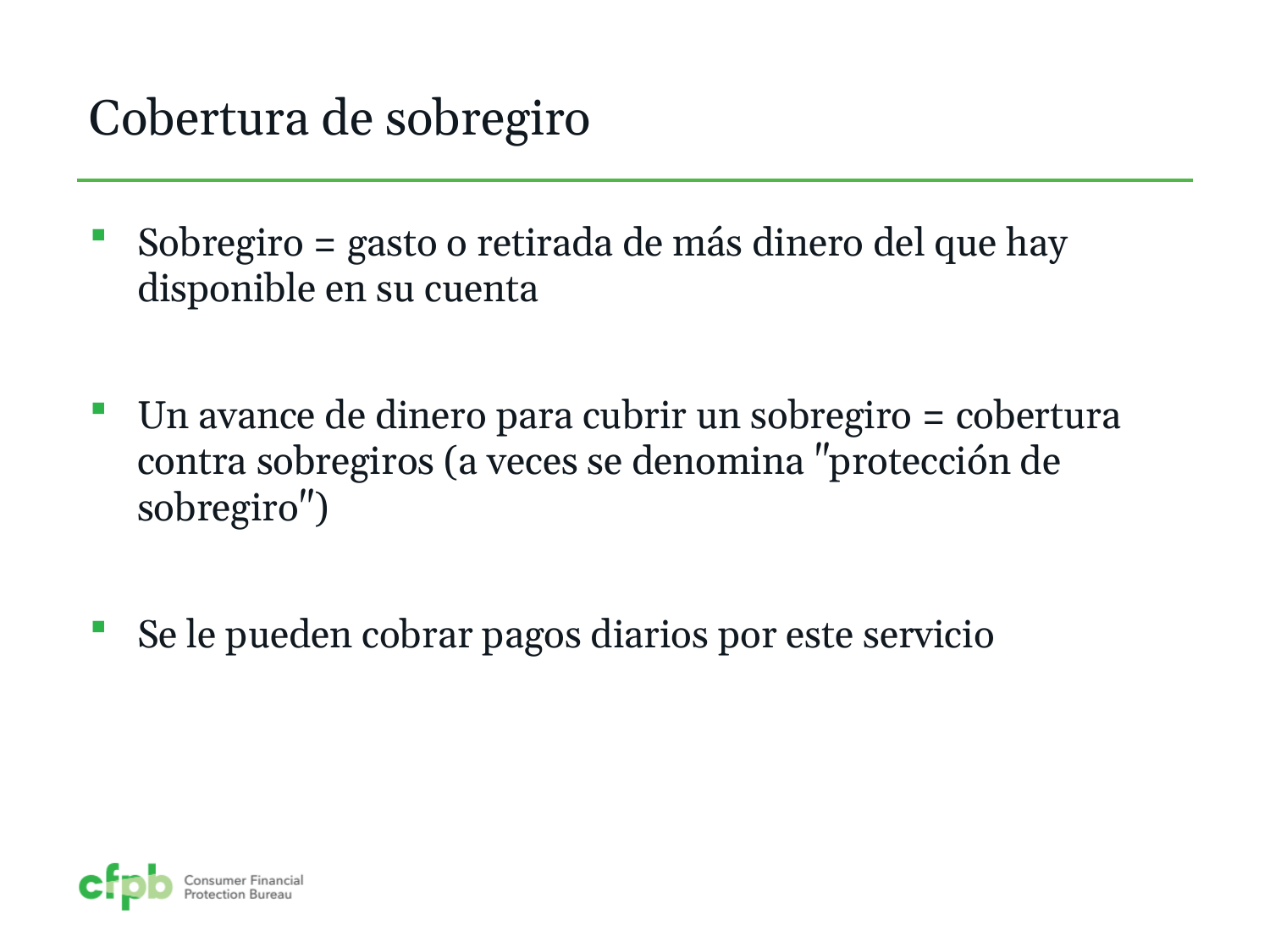

# Cobertura de sobregiro
Sobregiro = gasto o retirada de más dinero del que hay disponible en su cuenta

Un avance de dinero para cubrir un sobregiro = cobertura contra sobregiros (a veces se denomina "protección de sobregiro")

Se le pueden cobrar pagos diarios por este servicio